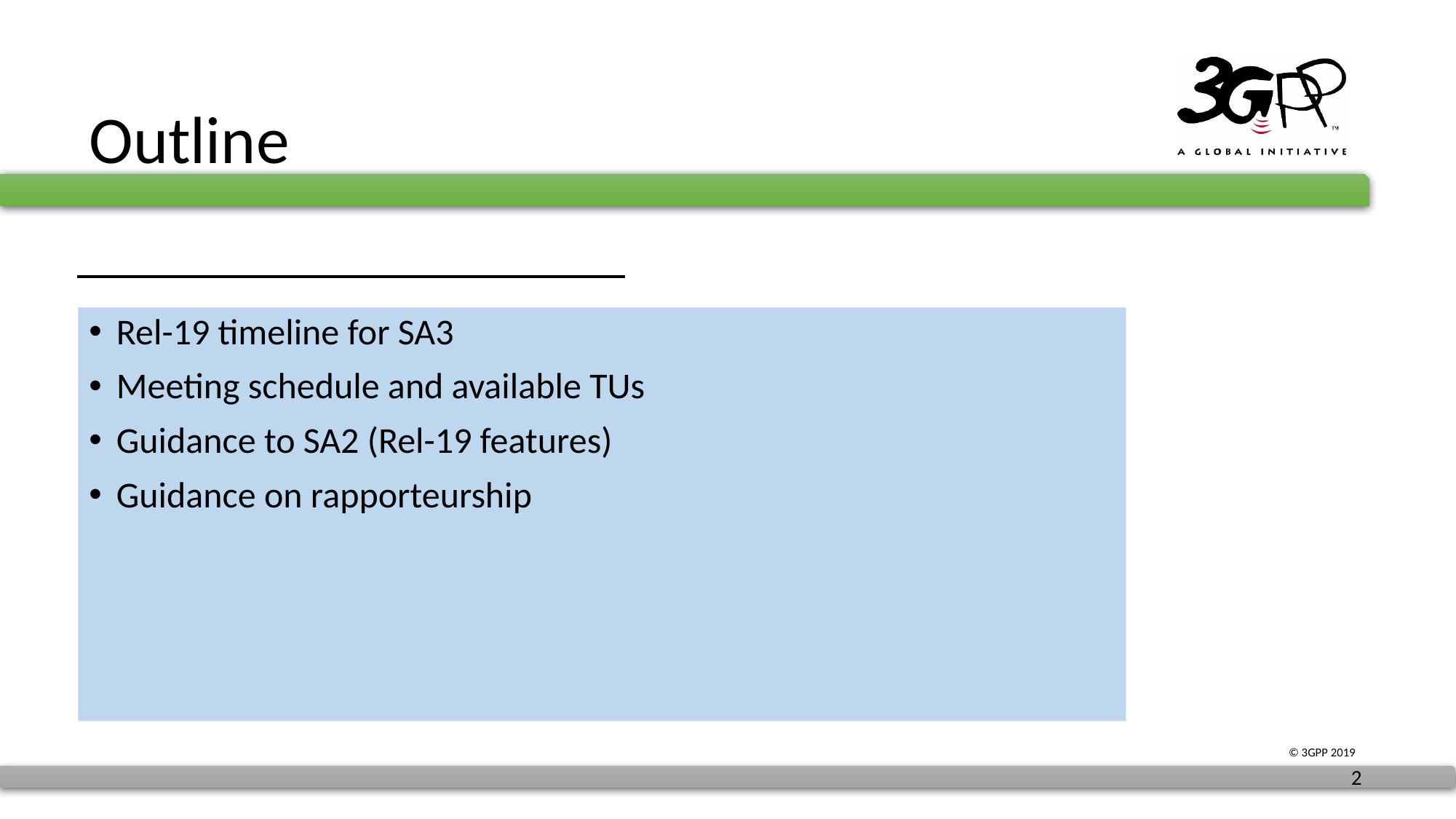

# Outline
Rel-19 timeline for SA3
Meeting schedule and available TUs
Guidance to SA2 (Rel-19 features)
Guidance on rapporteurship